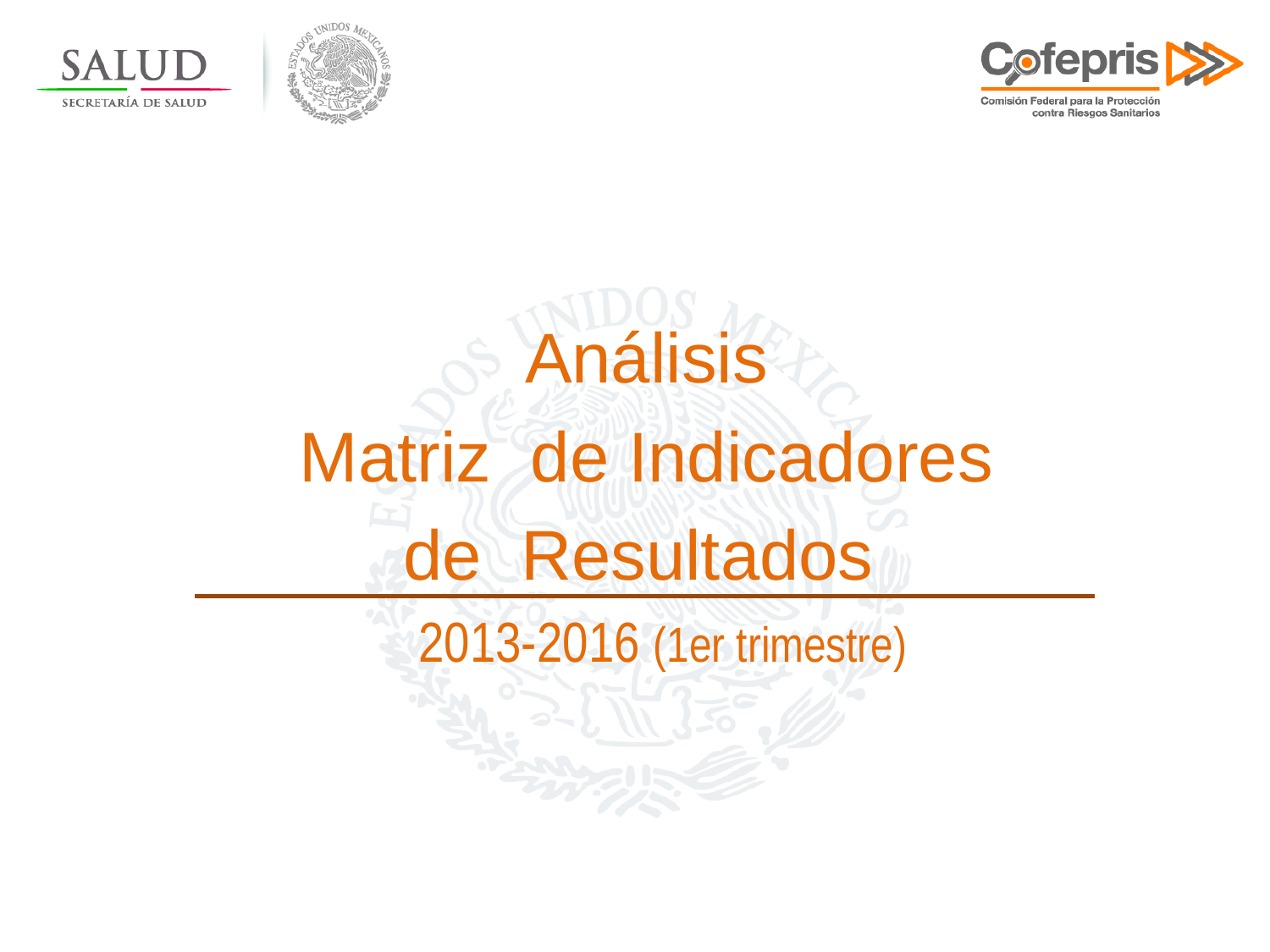

Análisis
Matriz  de Indicadores
de  Resultados
 2013-2016 (1er trimestre)